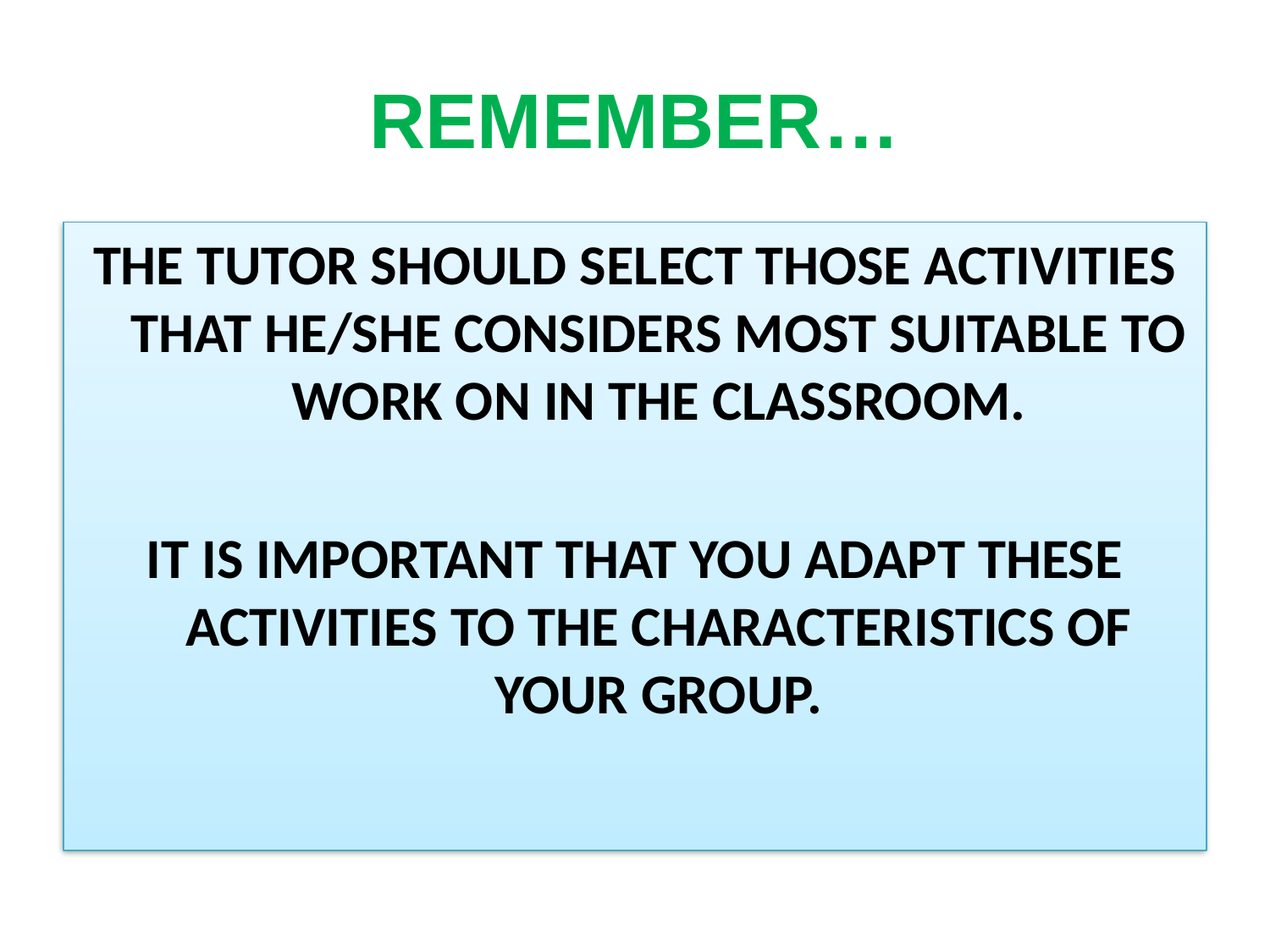

# REMEMBER…
THE TUTOR SHOULD SELECT THOSE ACTIVITIES THAT HE/SHE CONSIDERS MOST SUITABLE TO WORK ON IN THE CLASSROOM.

IT IS IMPORTANT THAT YOU ADAPT THESE ACTIVITIES TO THE CHARACTERISTICS OF YOUR GROUP.